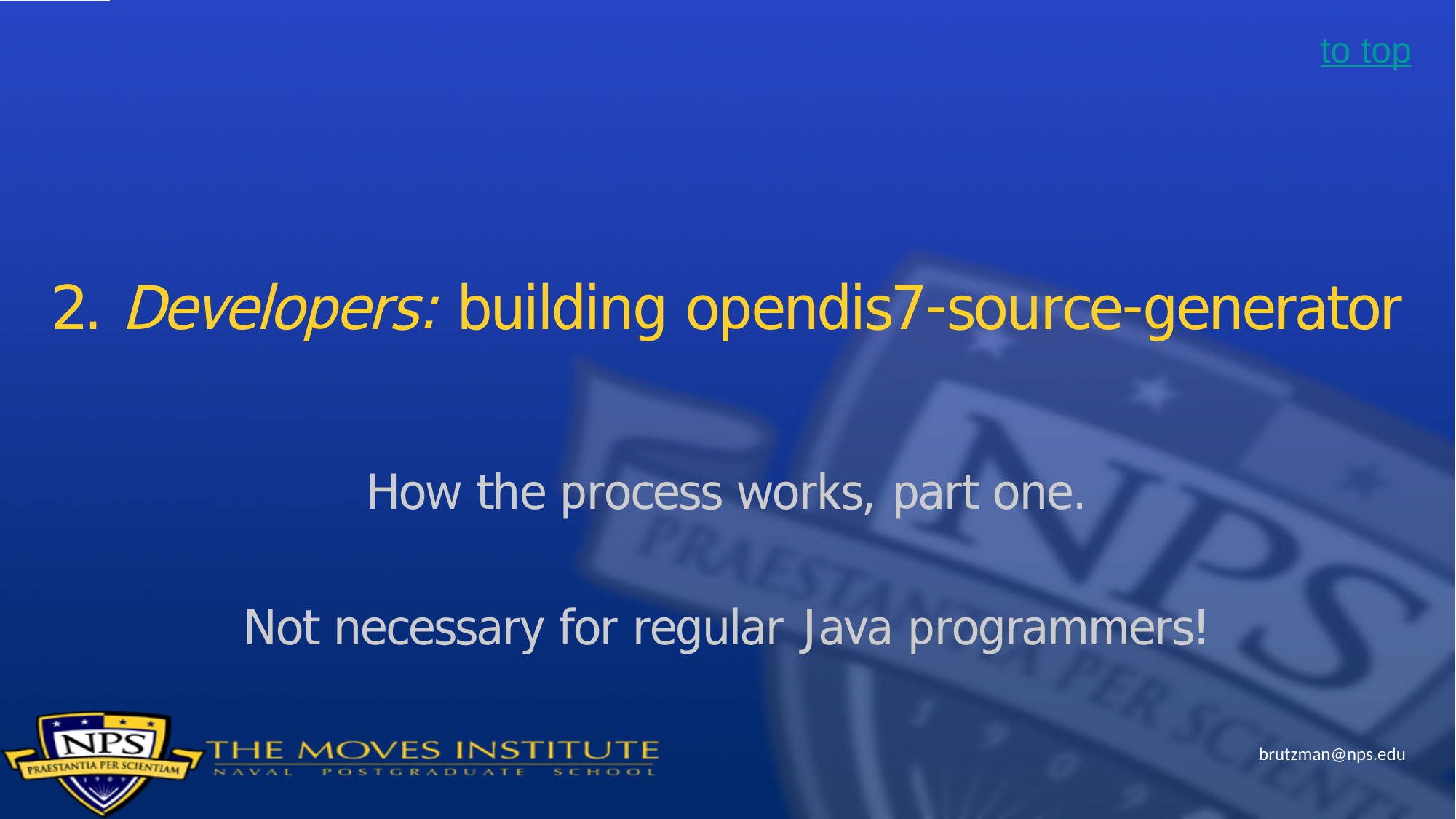

to top
# 2. Developers: building opendis7-source-generator
How the process works, part one.

Not necessary for regular Java programmers!
brutzman@nps.edu